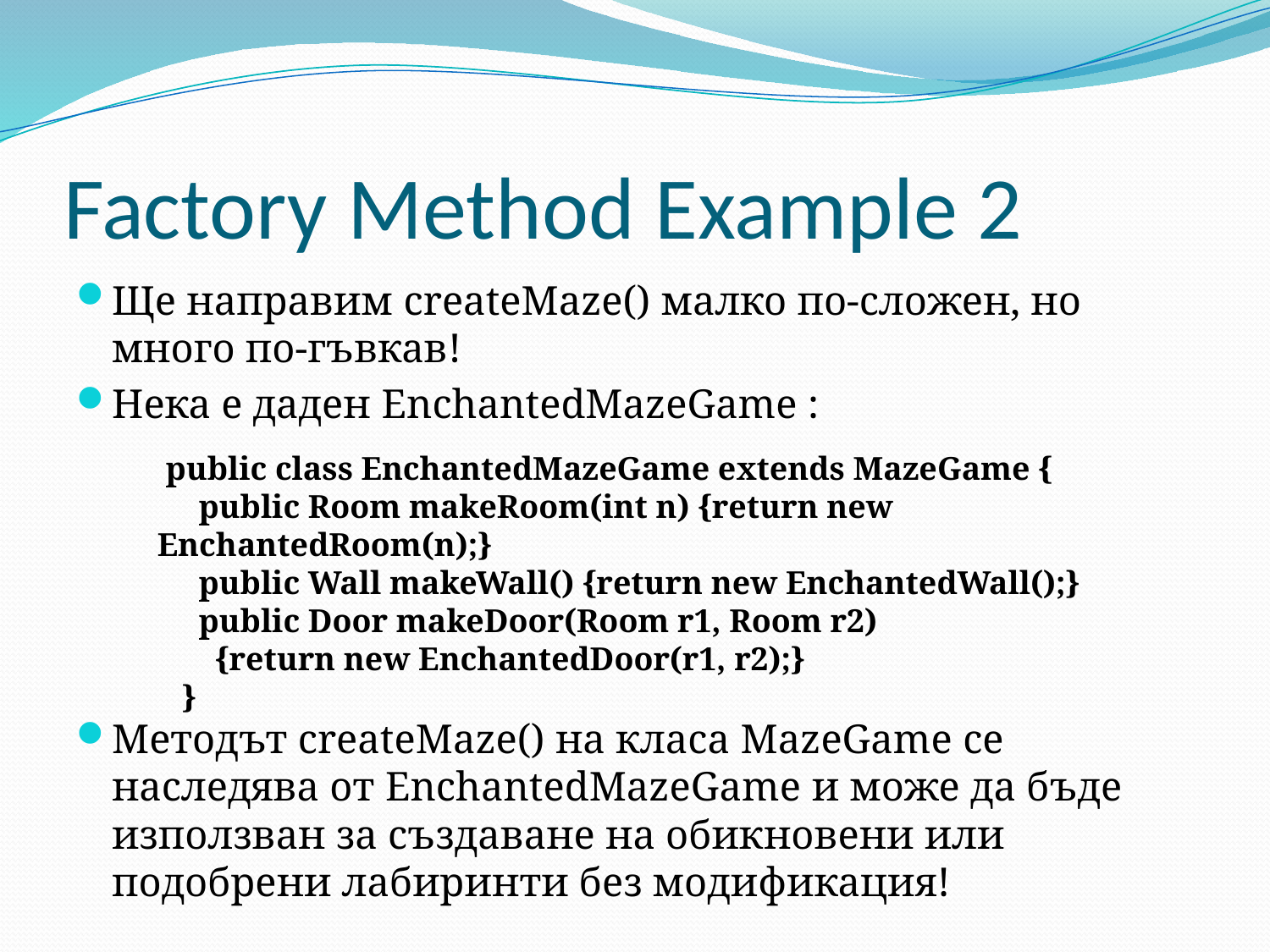

# Factory Method Example 2
Ще направим createMaze() малко по-сложен, но много по-гъвкав!
Нека е даден EnchantedMazeGame :

Методът createMaze() на класа MazeGame се наследява от EnchantedMazeGame и може да бъде използван за създаване на обикновени или подобрени лабиринти без модификация!
 public class EnchantedMazeGame extends MazeGame {
     public Room makeRoom(int n) {return new EnchantedRoom(n);}
     public Wall makeWall() {return new EnchantedWall();}
     public Door makeDoor(Room r1, Room r2)
       {return new EnchantedDoor(r1, r2);}
   }